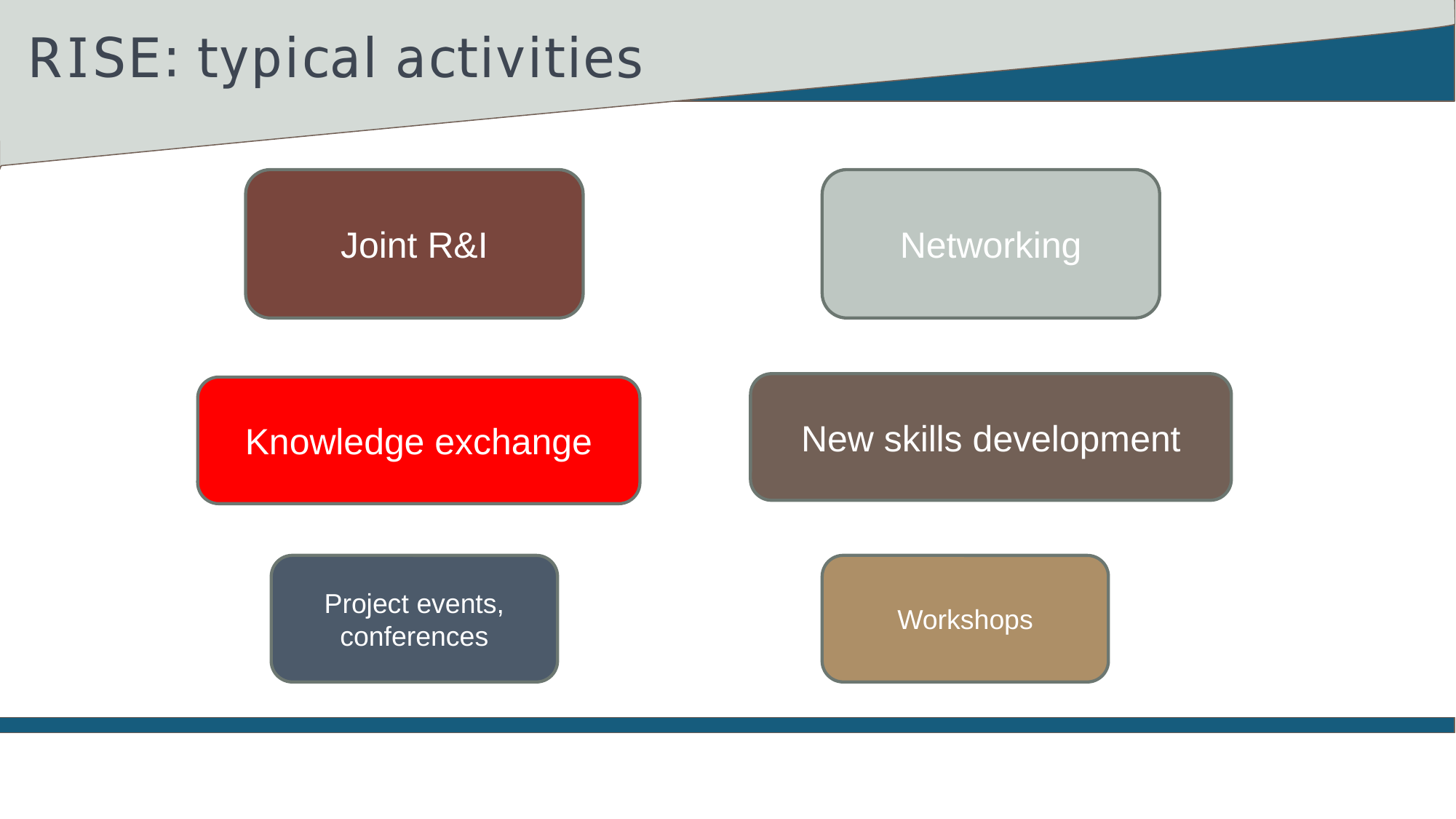

RISE: typical activities
Joint R&I
Networking
New skills development
Knowledge exchange
Project events, conferences
Workshops